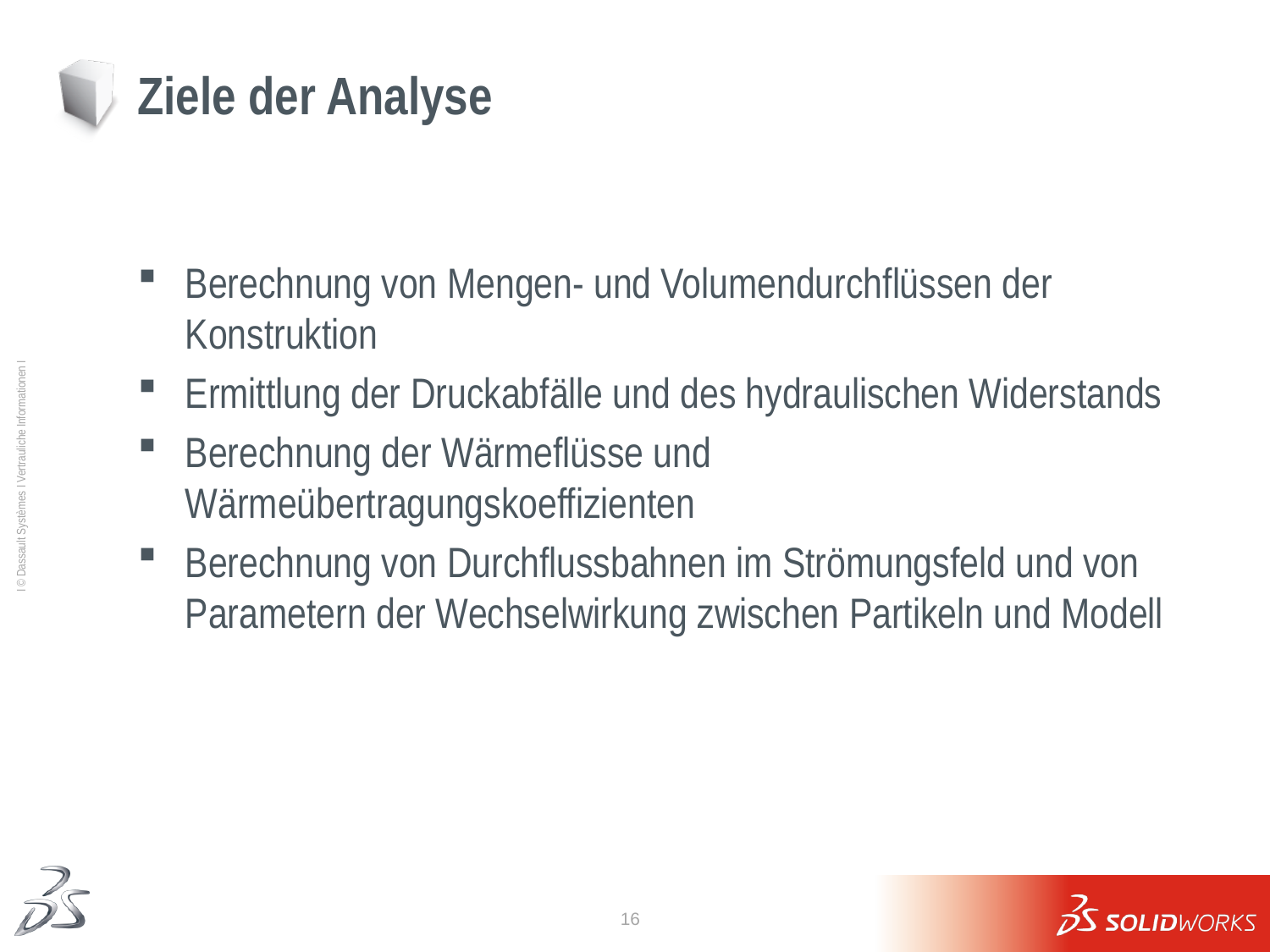

# Ziele der Analyse
Berechnung von Mengen- und Volumendurchflüssen der Konstruktion
Ermittlung der Druckabfälle und des hydraulischen Widerstands
Berechnung der Wärmeflüsse und Wärmeübertragungskoeffizienten
Berechnung von Durchflussbahnen im Strömungsfeld und von Parametern der Wechselwirkung zwischen Partikeln und Modell